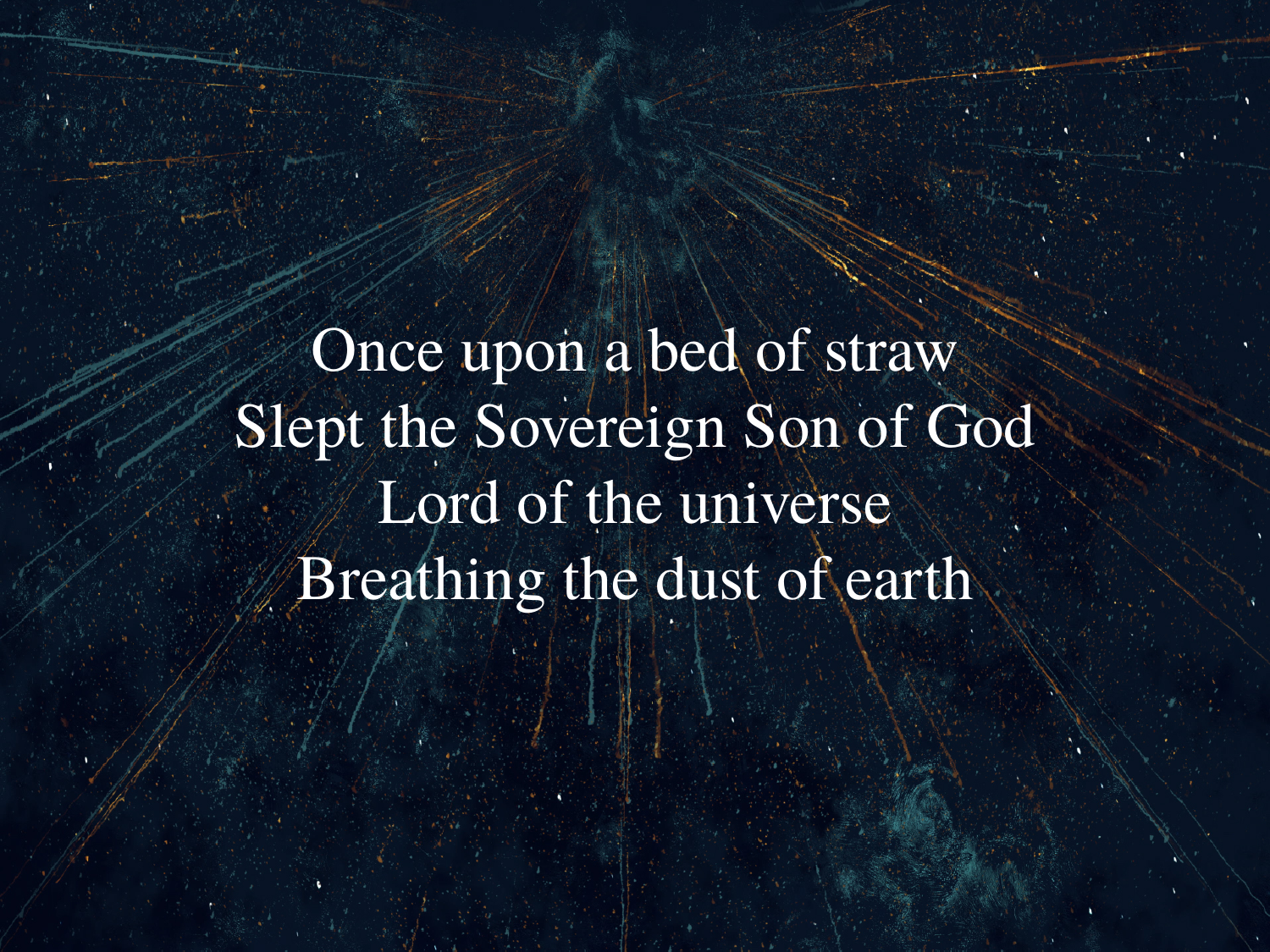

# Once upon a bed of straw Slept the Sovereign Son of God Lord of the universe Breathing the dust of earth